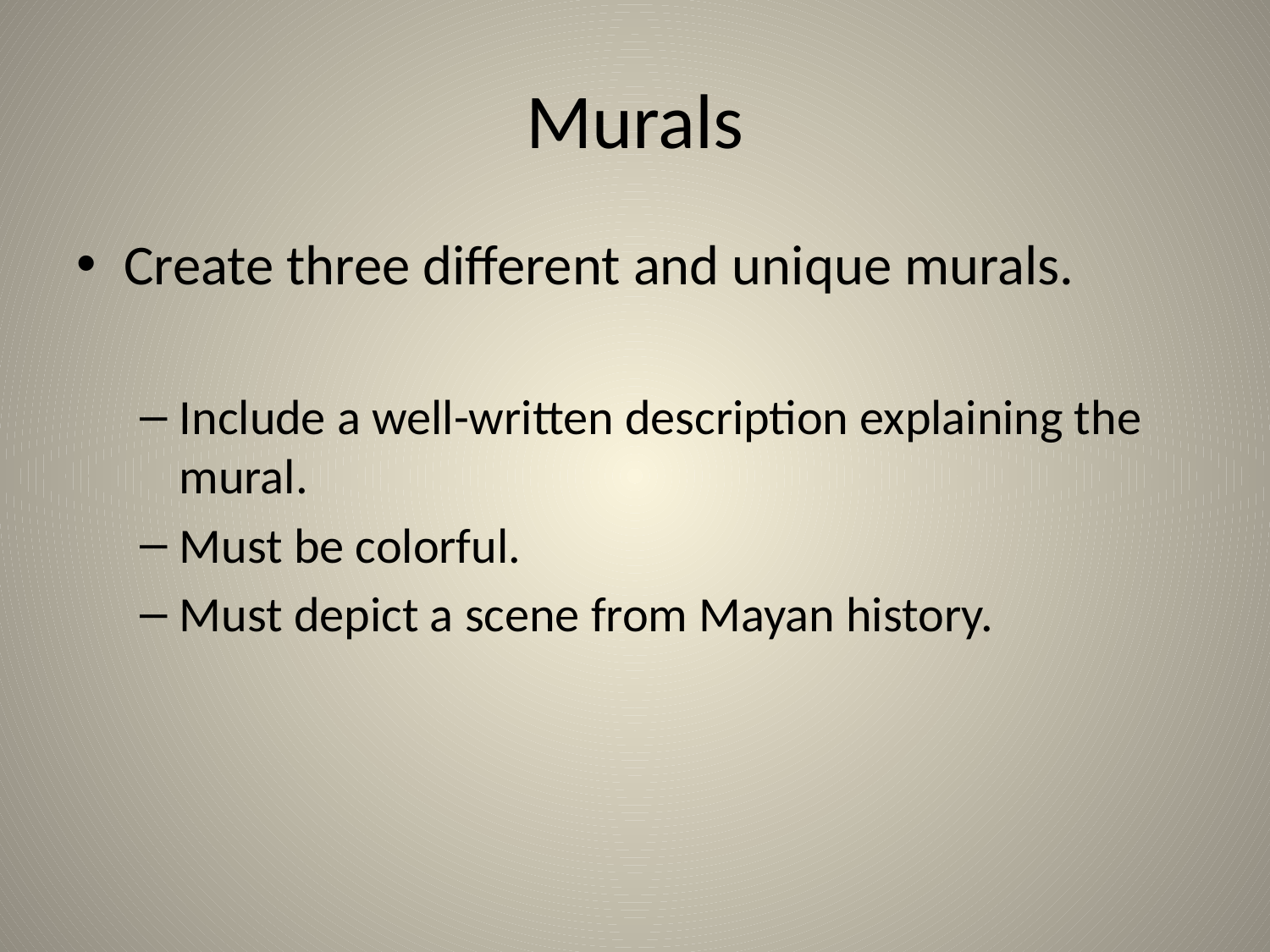

# Murals
Create three different and unique murals.

Include a well-written description explaining the mural.
Must be colorful.
Must depict a scene from Mayan history.